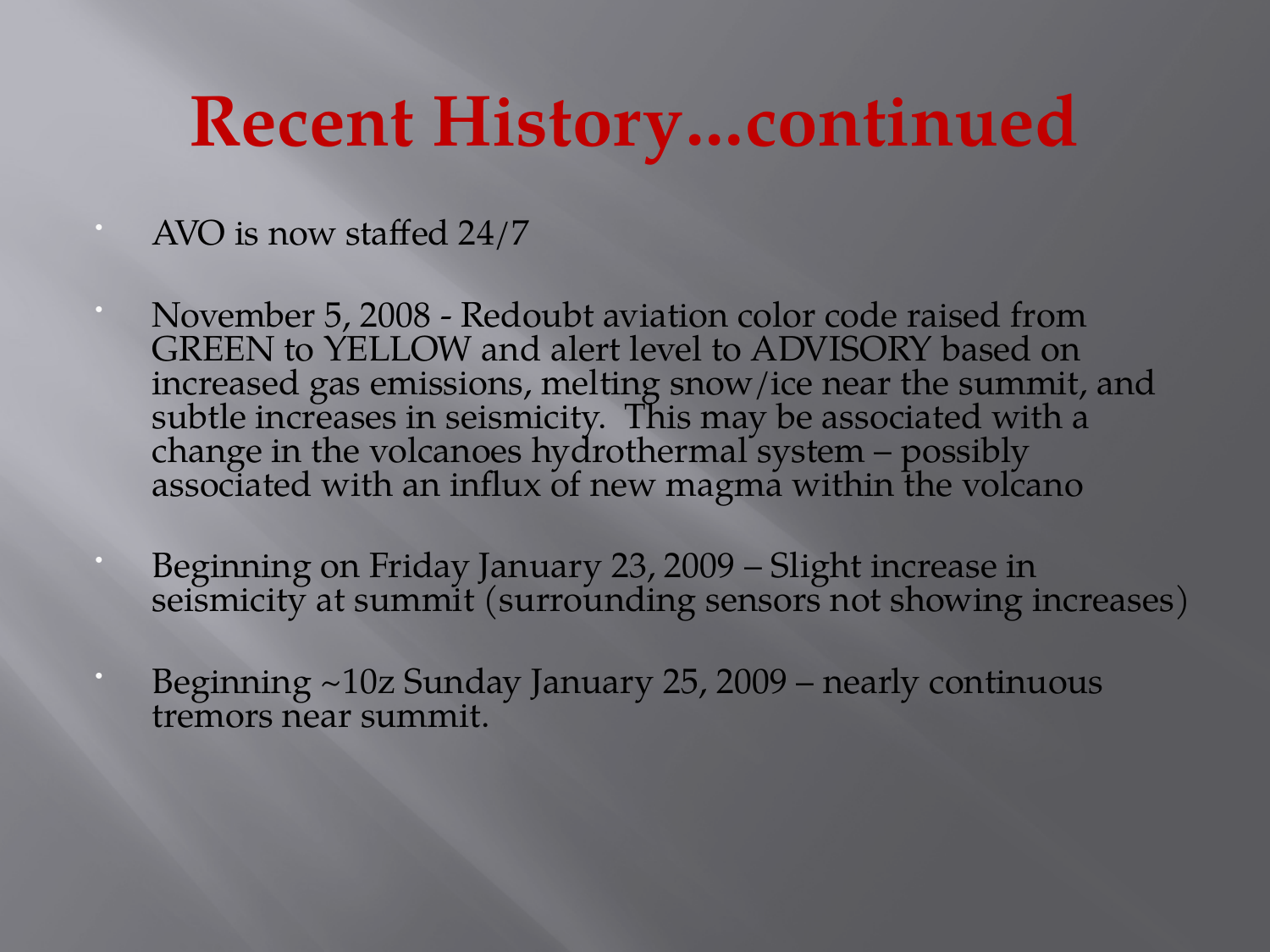

# Recent History…continued
AVO is now staffed 24/7

November 5, 2008 - Redoubt aviation color code raised from GREEN to YELLOW and alert level to ADVISORY based on increased gas emissions, melting snow/ice near the summit, and subtle increases in seismicity.  This may be associated with a change in the volcanoes hydrothermal system – possibly associated with an influx of new magma within the volcano

Beginning on Friday January 23, 2009 – Slight increase in seismicity at summit (surrounding sensors not showing increases)

Beginning ~10z Sunday January 25, 2009 – nearly continuous tremors near summit.